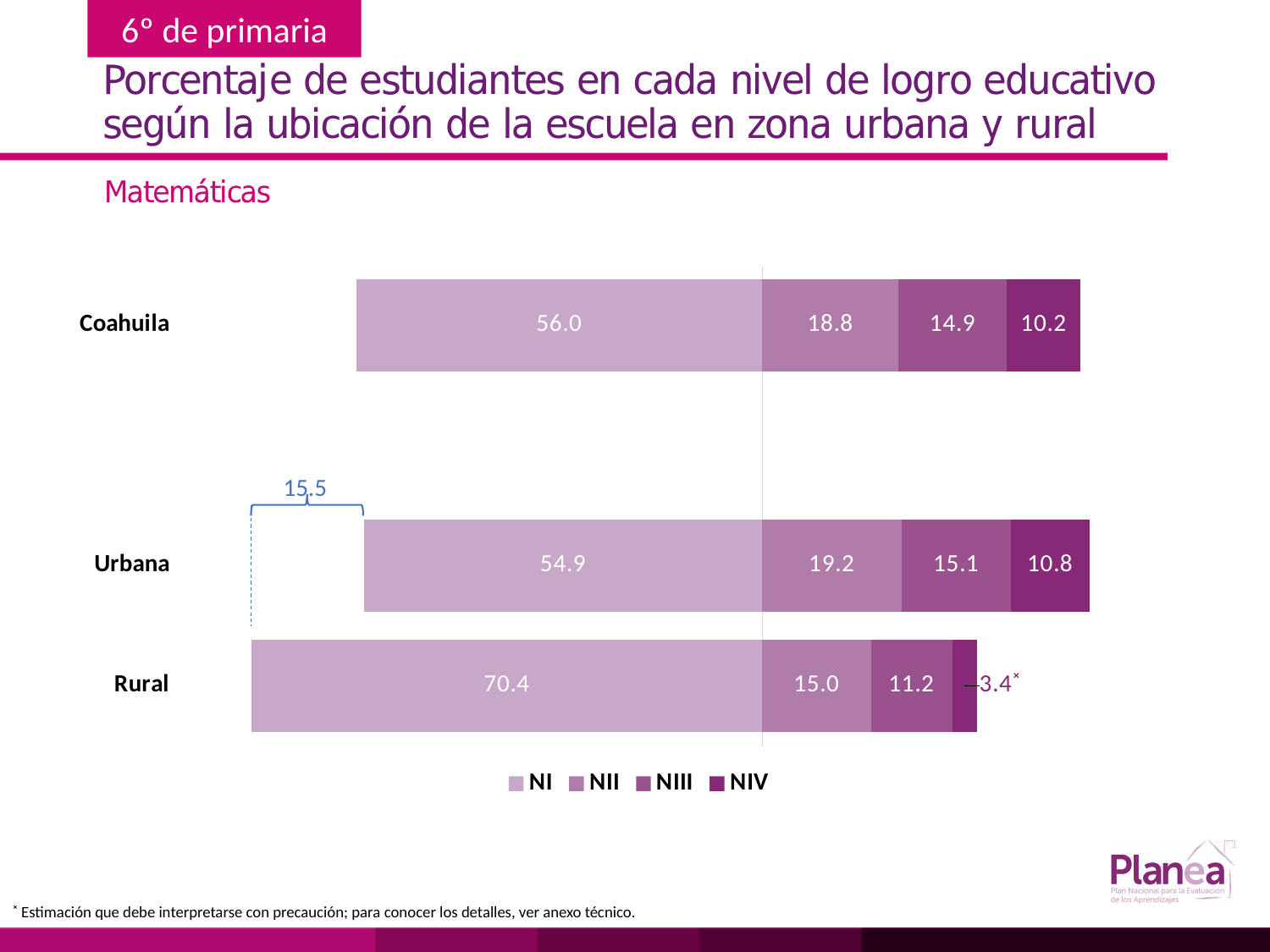

# Porcentaje de estudiantes en cada nivel de logro educativo según la ubicación de la escuela en zona urbana y rural

Matemáticas

### Chart

| Category |  |  |  |  |
|---|---|---|---|---|
| Rural | -70.4 | 15.0 | 11.2 | 3.4 |
| Urbana | -54.9 | 19.2 | 15.1 | 10.8 |
|  | None | None | None | None |
| Coahuila | -56.0 | 18.8 | 14.9 | 10.2 |
15.5
˟ Estimación que debe interpretarse con precaución; para conocer los detalles, ver anexo técnico.